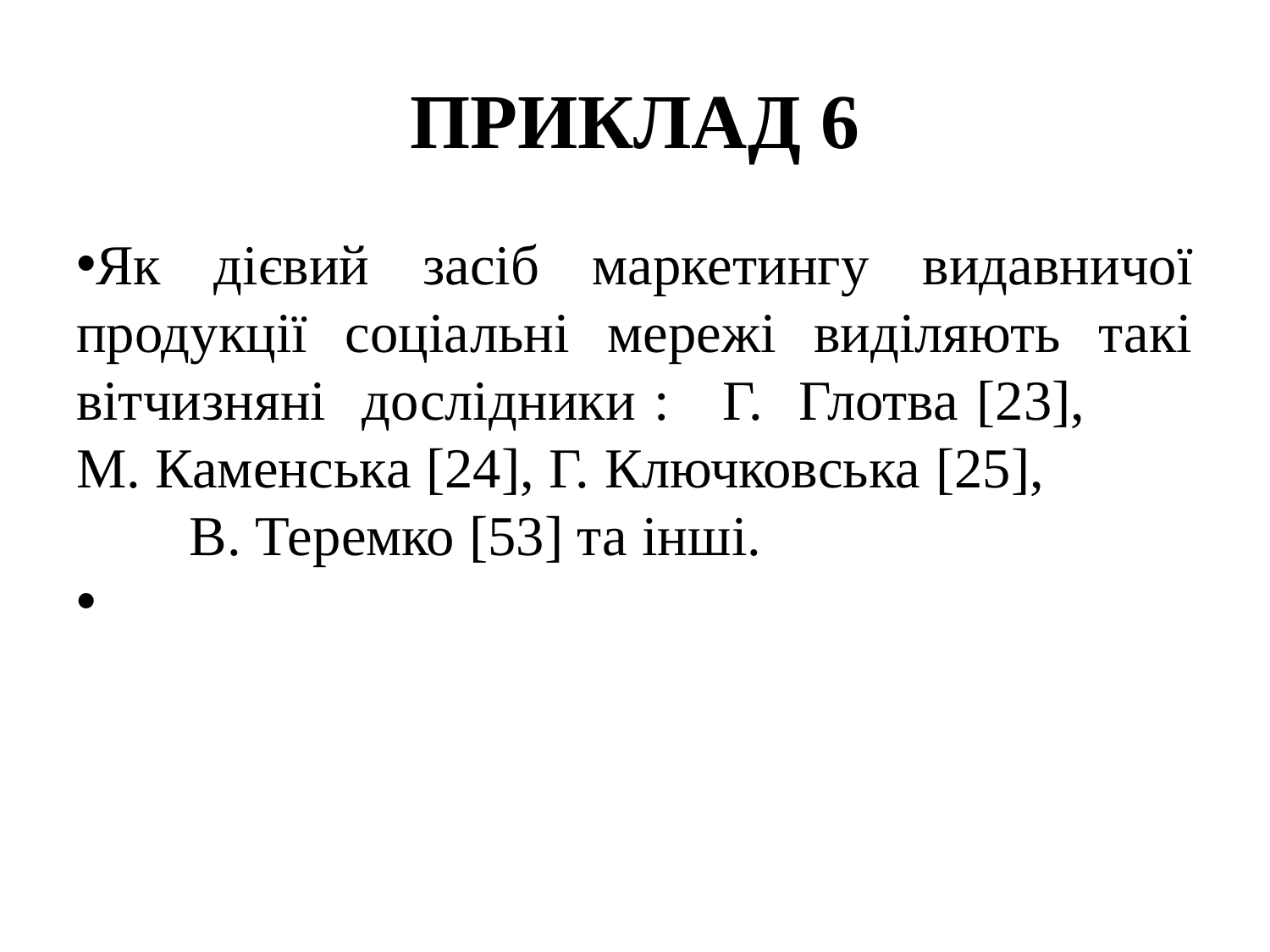

# ПРИКЛАД 6
Як дієвий засіб маркетингу видавничої продукції соціальні мережі виділяють такі вітчизняні  дослідники :   Г.  Глотва [23],       М. Каменська [24], Г. Ключковська [25],                   В. Теремко [53] та інші.